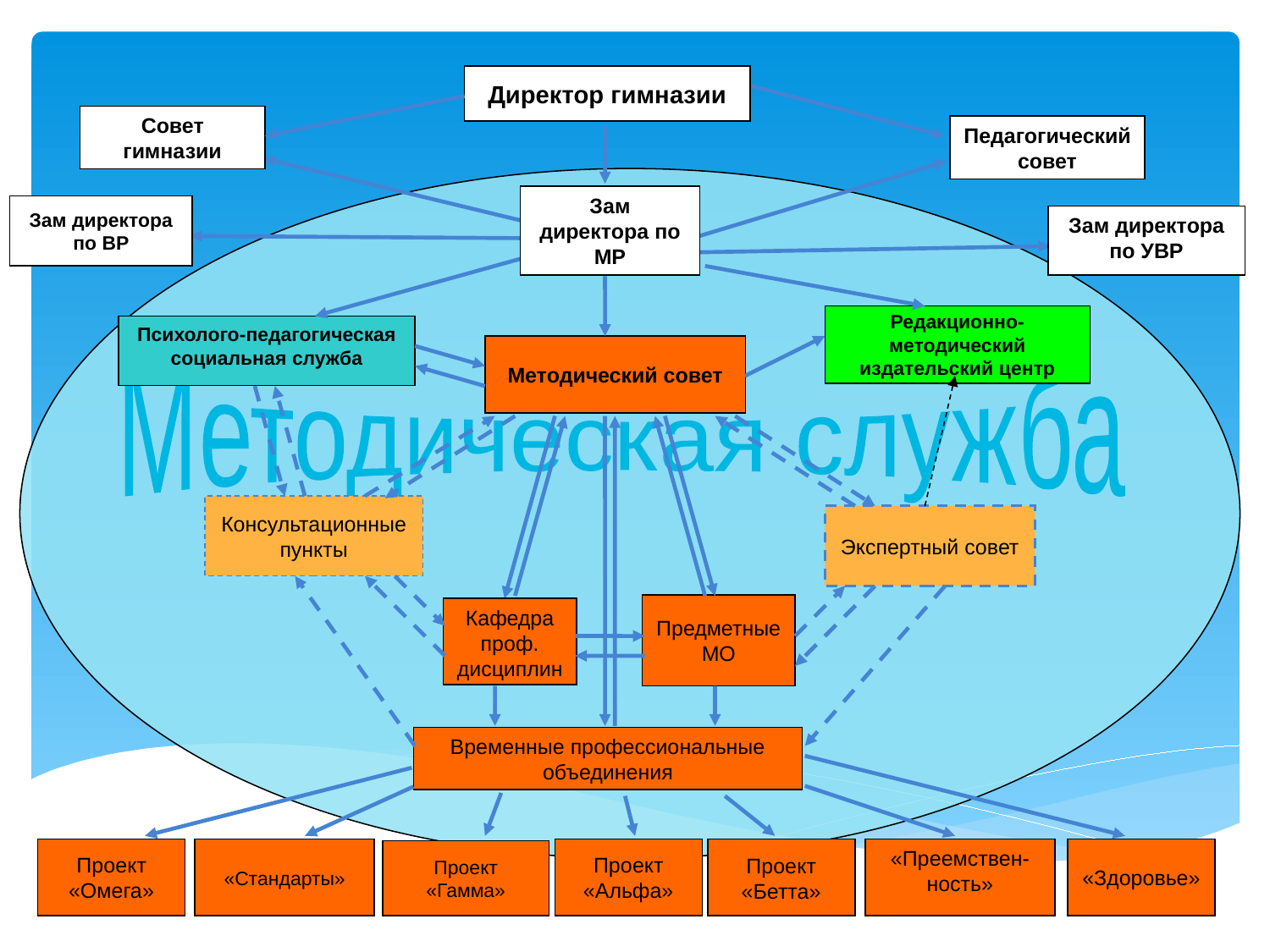

Директор гимназии

Совет
гимназии
Педагогический совет

Зам директора по МР
Зам директора
по ВР
Зам директора по УВР

Редакционно-методический издательский центр
Психолого-педагогическая социальная служба
Методический совет

Методическая служба

Консультационные пункты
Экспертный совет

Предметные МО
Кафедра проф. дисциплин

Временные профессиональные объединения

Проект «Омега»
«Стандарты»
Проект «Альфа»
«Здоровье»
Проект «Бетта»
«Преемствен-ность»
Проект «Гамма»